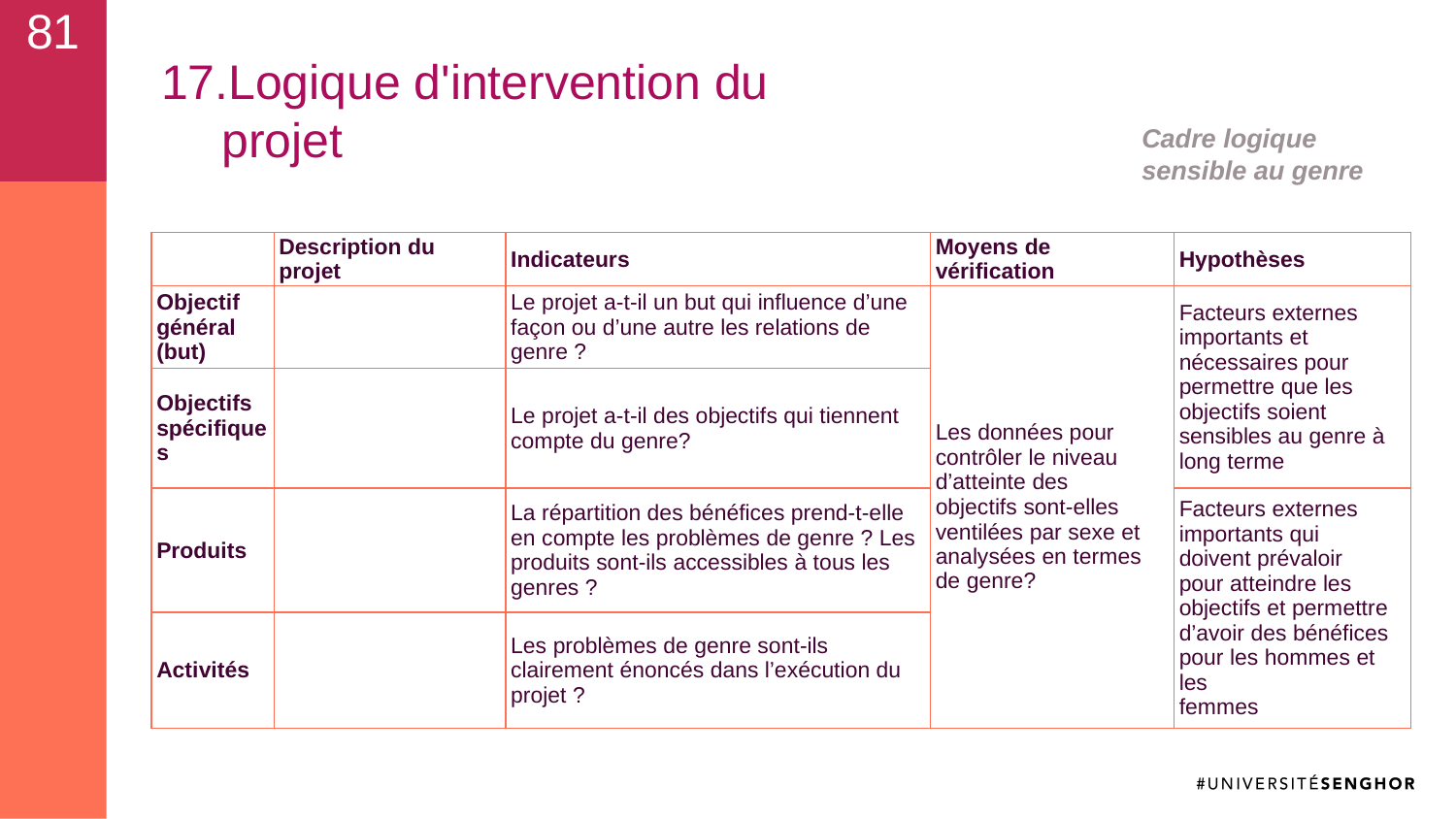

81
# Logique d'intervention du projet
Cadre logique sensible au genre
|  | Description du projet | Indicateurs | Moyens de vérification | Hypothèses |
| --- | --- | --- | --- | --- |
| Objectif général (but) |  | Le projet a-t-il un but qui influence d’une façon ou d’une autre les relations de genre ? | Les données pour contrôler le niveau d’atteinte des objectifs sont-elles ventilées par sexe et analysées en termes de genre? | Facteurs externes importants et nécessaires pour permettre que les objectifs soient sensibles au genre à long terme |
| Objectifs spécifiques |  | Le projet a-t-il des objectifs qui tiennent compte du genre? |  |  |
| Produits |  | La répartition des bénéfices prend-t-elle en compte les problèmes de genre ? Les produits sont-ils accessibles à tous les genres ? |  | Facteurs externes importants qui doivent prévaloir pour atteindre les objectifs et permettre d’avoir des bénéfices pour les hommes et les femmes |
| Activités |  | Les problèmes de genre sont-ils clairement énoncés dans l’exécution du projet ? |  |  |
Source : ISNAR Gender Training Manual